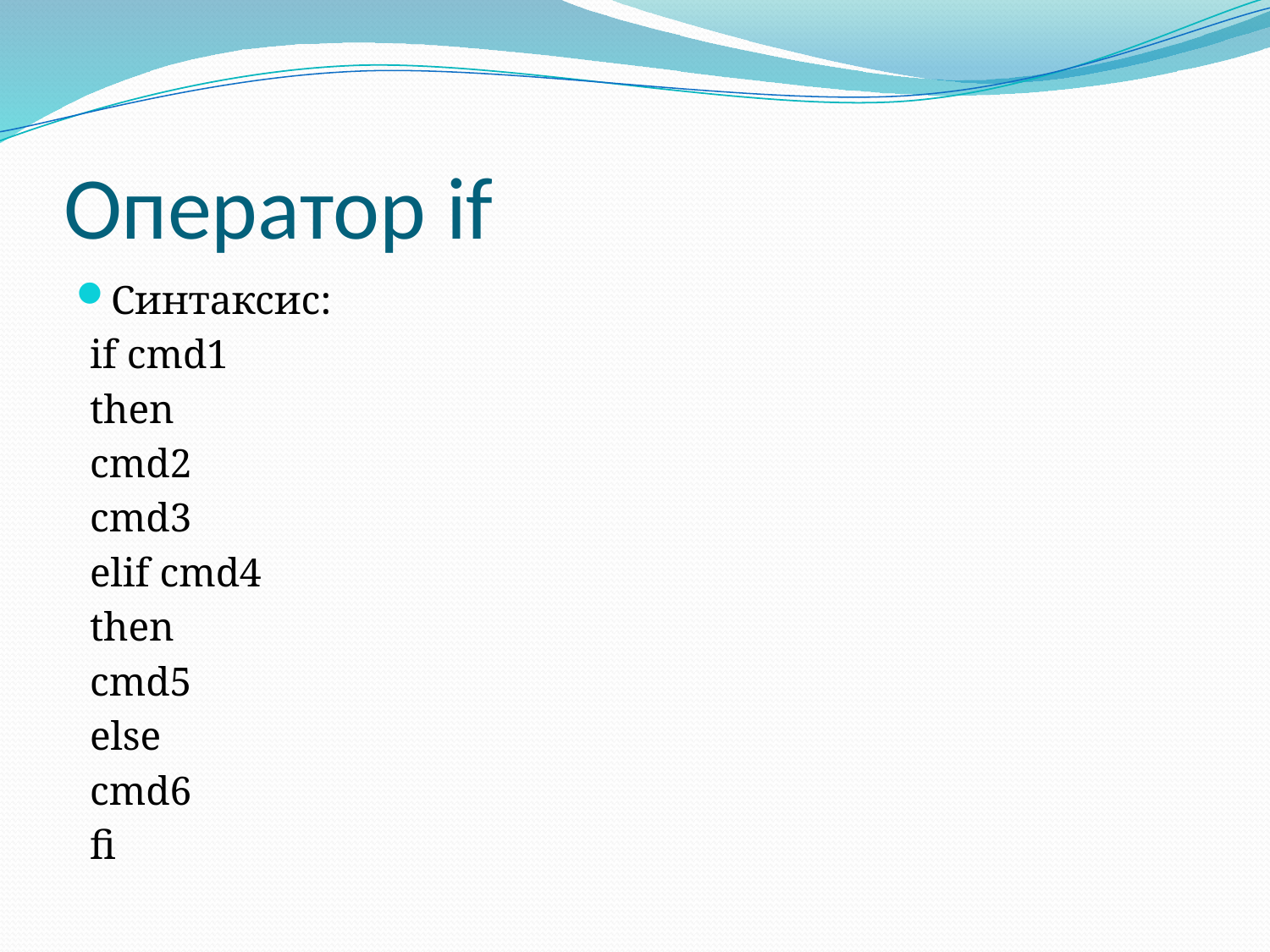

# Оператор if
Синтаксис:
if cmd1
then
	cmd2
	cmd3
elif cmd4
then
	cmd5
else
	cmd6
fi